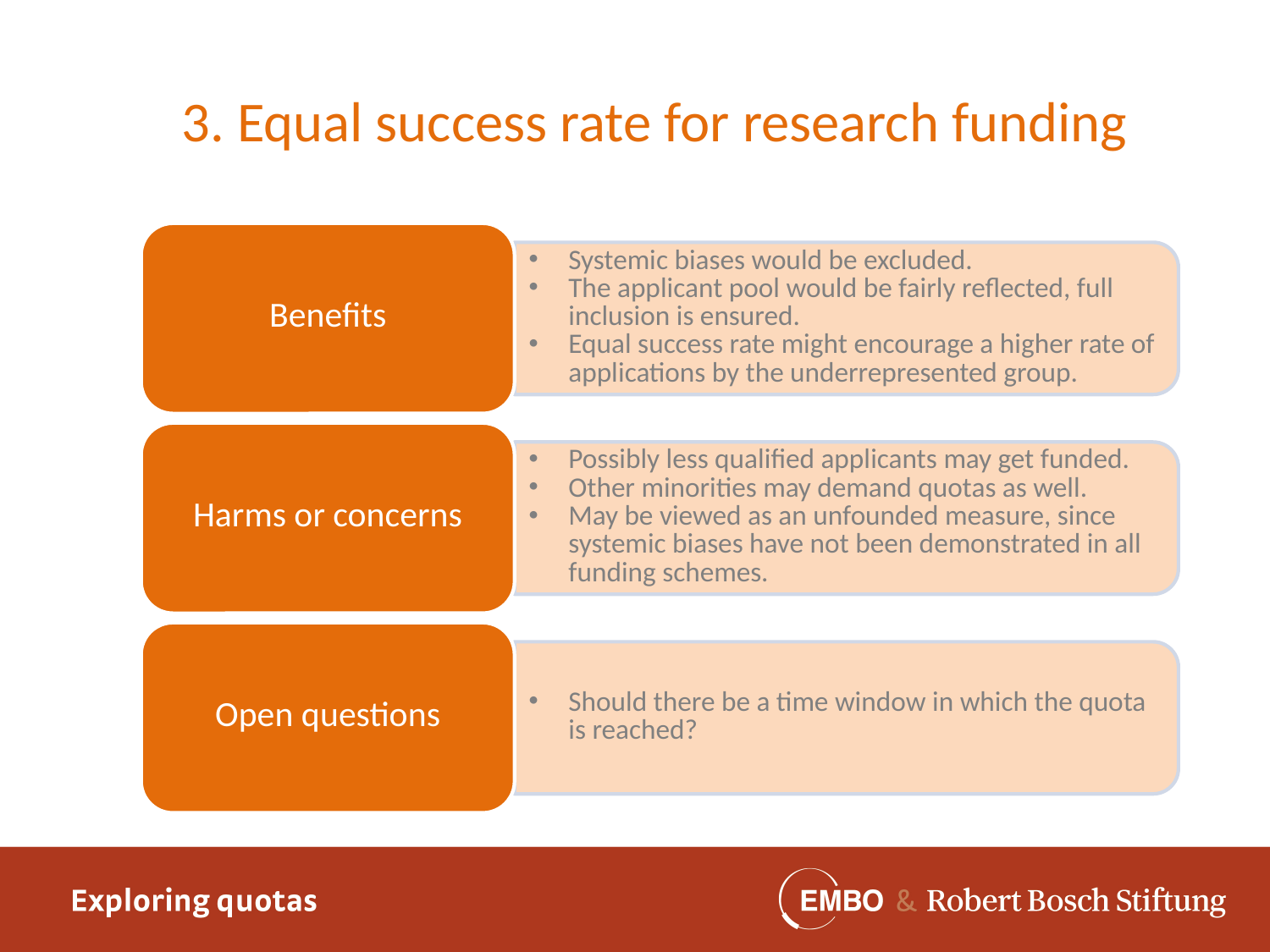

3. Equal success rate for research funding
Benefits
Systemic biases would be excluded.
The applicant pool would be fairly reflected, full inclusion is ensured.
Harms or concerns
Possibly less qualified applicants may get funded.
Other minorities may demand quotas as well.
Equal success rate might encourage a higher rate of applications by the underrepresented group.
May be viewed as an unfounded measure, since systemic biases have not been demonstrated in all funding schemes.
Open questions
Should there be a time window in which the quota is reached?